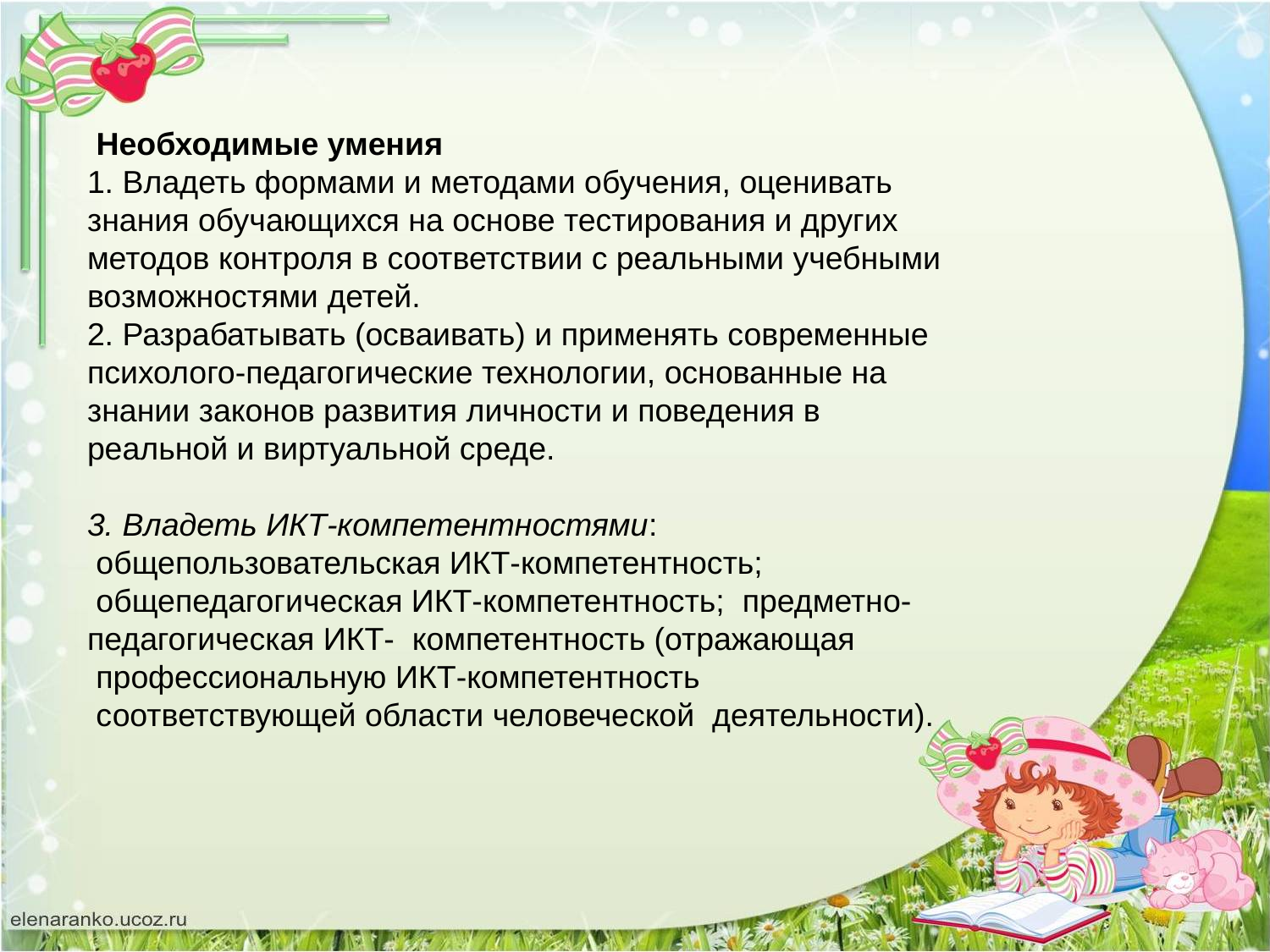

Необходимые умения
1. Владеть формами и методами обучения, оценивать знания обучающихся на основе тестирования и других методов контроля в соответствии с реальными учебными возможностями детей.
2. Разрабатывать (осваивать) и применять современные психолого-педагогические технологии, основанные на знании законов развития личности и поведения в реальной и виртуальной среде.

3. Владеть ИКТ-компетентностями:  общепользовательская ИКТ-компетентность;  общепедагогическая ИКТ-компетентность;  предметно-педагогическая ИКТ-  компетентность (отражающая  профессиональную ИКТ-компетентность  соответствующей области человеческой  деятельности).